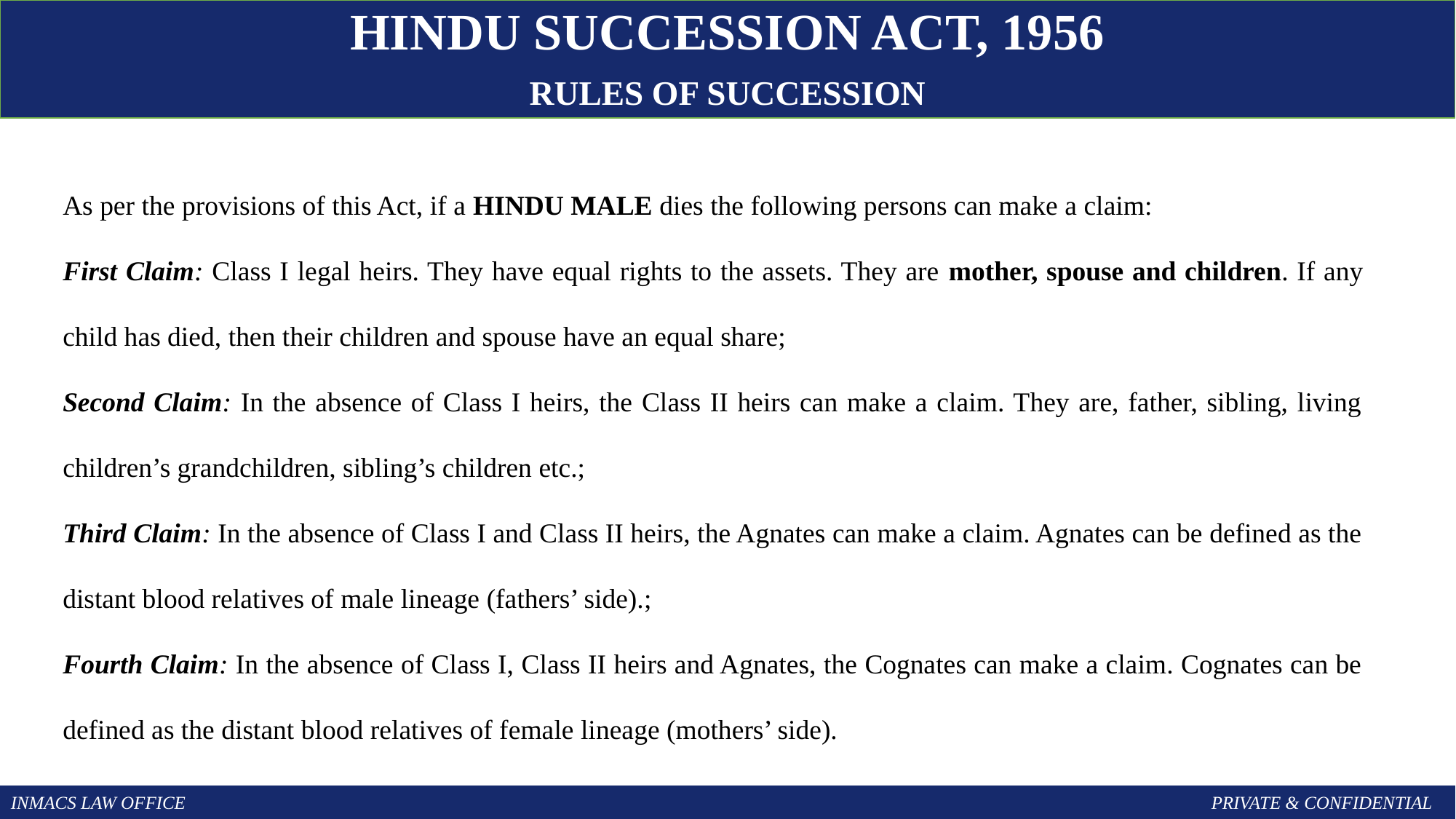

HINDU SUCCESSION ACT, 1956
RULES OF SUCCESSION
As per the provisions of this Act, if a HINDU MALE dies the following persons can make a claim:
First Claim: Class I legal heirs. They have equal rights to the assets. They are mother, spouse and children. If any child has died, then their children and spouse have an equal share;
Second Claim: In the absence of Class I heirs, the Class II heirs can make a claim. They are, father, sibling, living children’s grandchildren, sibling’s children etc.;
Third Claim: In the absence of Class I and Class II heirs, the Agnates can make a claim. Agnates can be defined as the distant blood relatives of male lineage (fathers’ side).;
Fourth Claim: In the absence of Class I, Class II heirs and Agnates, the Cognates can make a claim. Cognates can be defined as the distant blood relatives of female lineage (mothers’ side).
INMACS LAW OFFICE										PRIVATE & CONFIDENTIAL